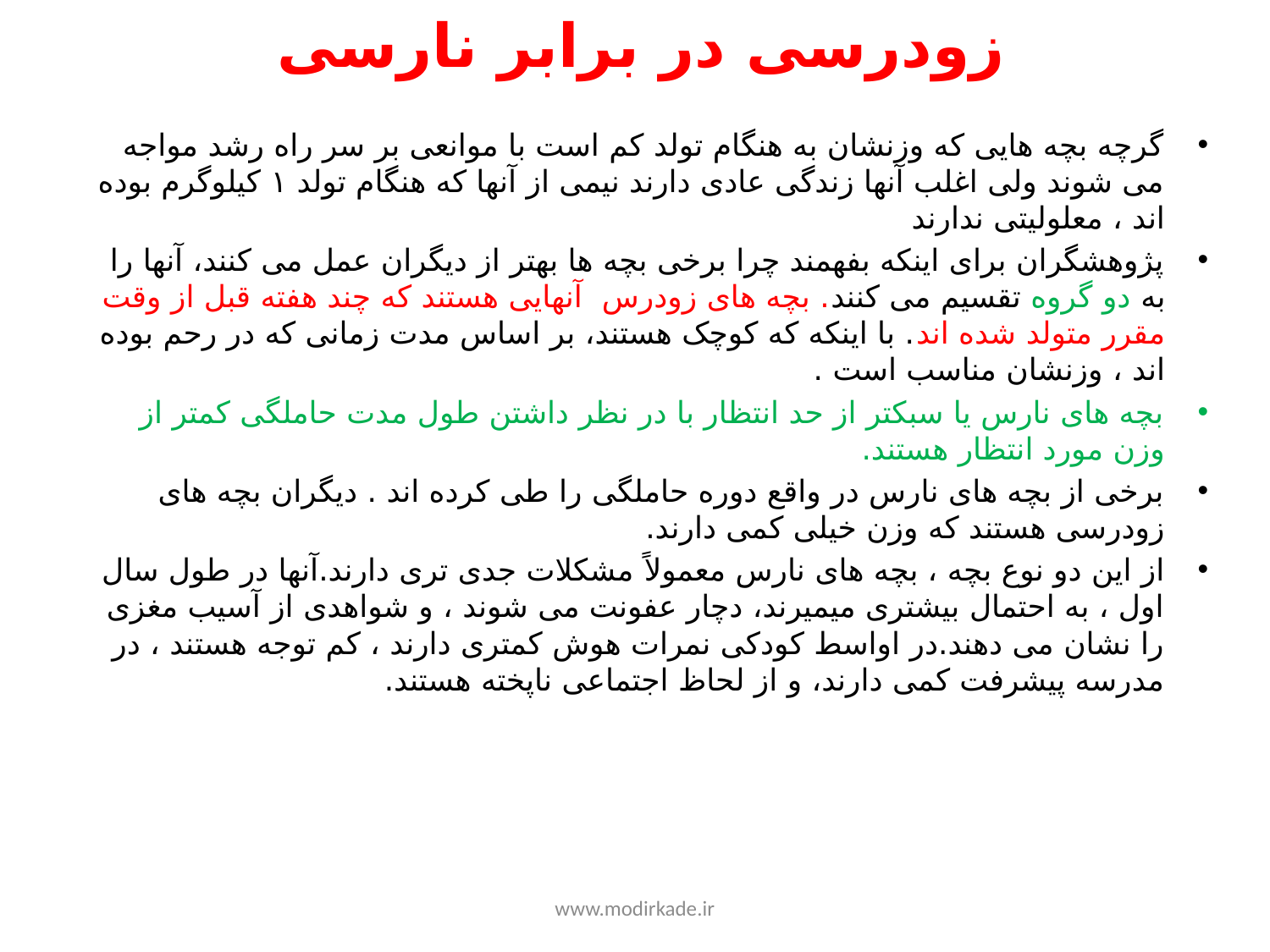

# زودرسی در برابر نارسی
گرچه بچه هایی که وزنشان به هنگام تولد کم است با موانعی بر سر راه رشد مواجه می شوند ولی اغلب آنها زندگی عادی دارند نیمی از آنها که هنگام تولد ۱ کیلوگرم بوده اند ، معلولیتی ندارند
پژوهشگران برای اینکه بفهمند چرا برخی بچه ها بهتر از دیگران عمل می کنند، آنها را به دو گروه تقسیم می کنند. بچه های زودرس  آنهایی هستند که چند هفته قبل از وقت مقرر متولد شده اند. با اینکه که کوچک هستند، بر اساس مدت زمانی که در رحم بوده اند ، وزنشان مناسب است .
بچه های نارس یا سبکتر از حد انتظار با در نظر داشتن طول مدت حاملگی کمتر از وزن مورد انتظار هستند.
برخی از بچه های نارس در واقع دوره حاملگی را طی کرده اند . دیگران بچه های زودرسی هستند که وزن خیلی کمی دارند.
از این دو نوع بچه ، بچه های نارس معمولاً مشکلات جدی تری دارند.آنها در طول سال اول ، به احتمال بیشتری میمیرند، دچار عفونت می شوند ، و شواهدی از آسیب مغزی را نشان می دهند.در اواسط کودکی نمرات هوش کمتری دارند ، کم توجه هستند ، در مدرسه پیشرفت کمی دارند، و از لحاظ اجتماعی ناپخته هستند.

www.modirkade.ir